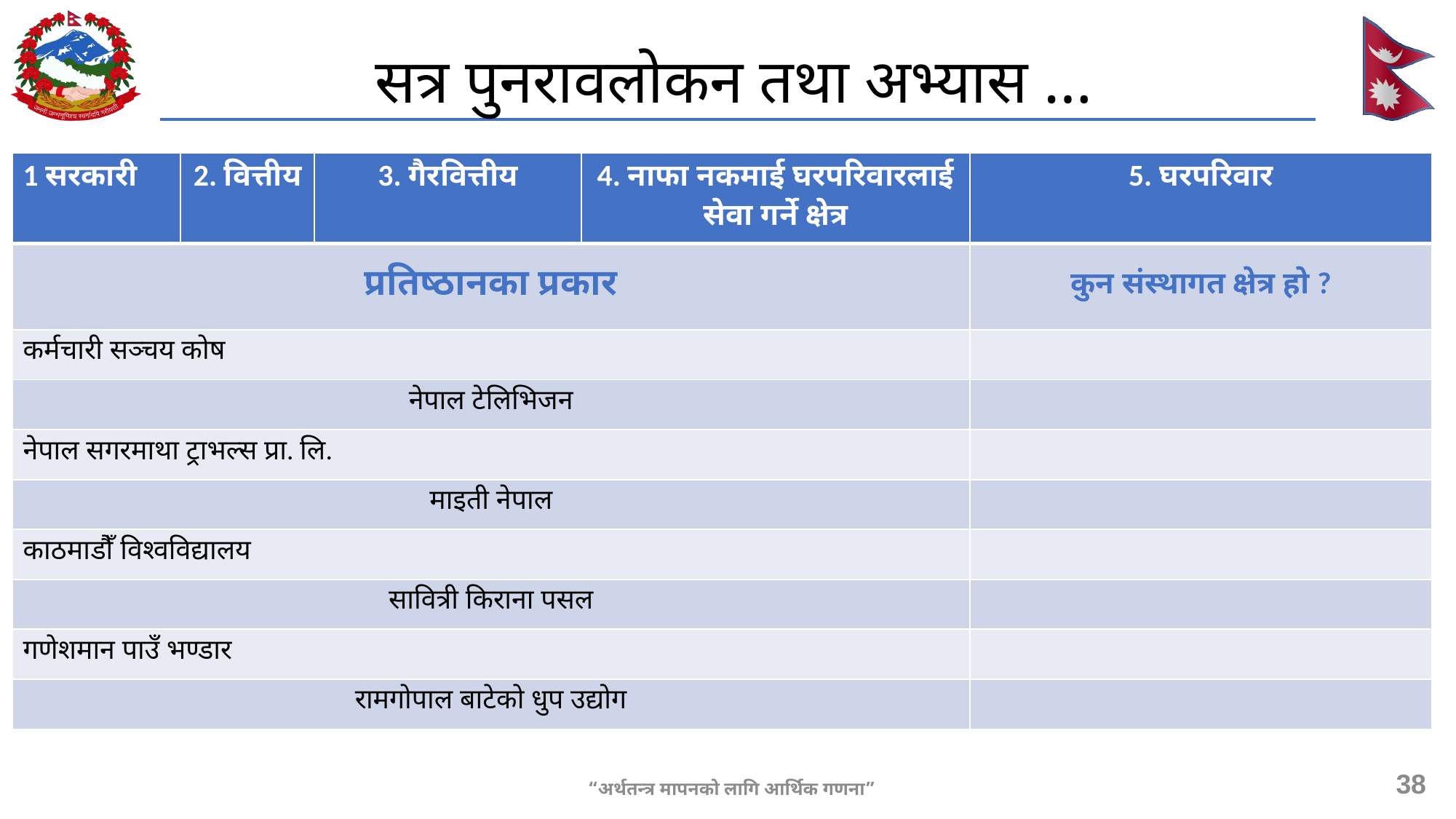

# सत्र पुनरावलोकन तथा अभ्यास …
| 1 सरकारी | 2. वित्तीय | 3. गैरवित्तीय | 4. नाफा नकमाई घरपरिवारलाई सेवा गर्ने क्षेत्र | 5. घरपरिवार |
| --- | --- | --- | --- | --- |
| प्रतिष्ठानका प्रकार |  |  |  | कुन संस्थागत क्षेत्र हो ? |
| कर्मचारी सञ्चय कोष |  |  |  |  |
| नेपाल टेलिभिजन |  |  |  |  |
| नेपाल सगरमाथा ट्राभल्स प्रा. लि. |  |  |  |  |
| माइती नेपाल |  |  |  |  |
| काठमाडौँ विश्वविद्यालय |  |  |  |  |
| सावित्री किराना पसल |  |  |  |  |
| गणेशमान पाउँ भण्डार |  |  |  |  |
| रामगोपाल बाटेको धुप उद्योग |  |  |  |  |

38
“अर्थतन्त्र मापनको लागि आर्थिक गणना”